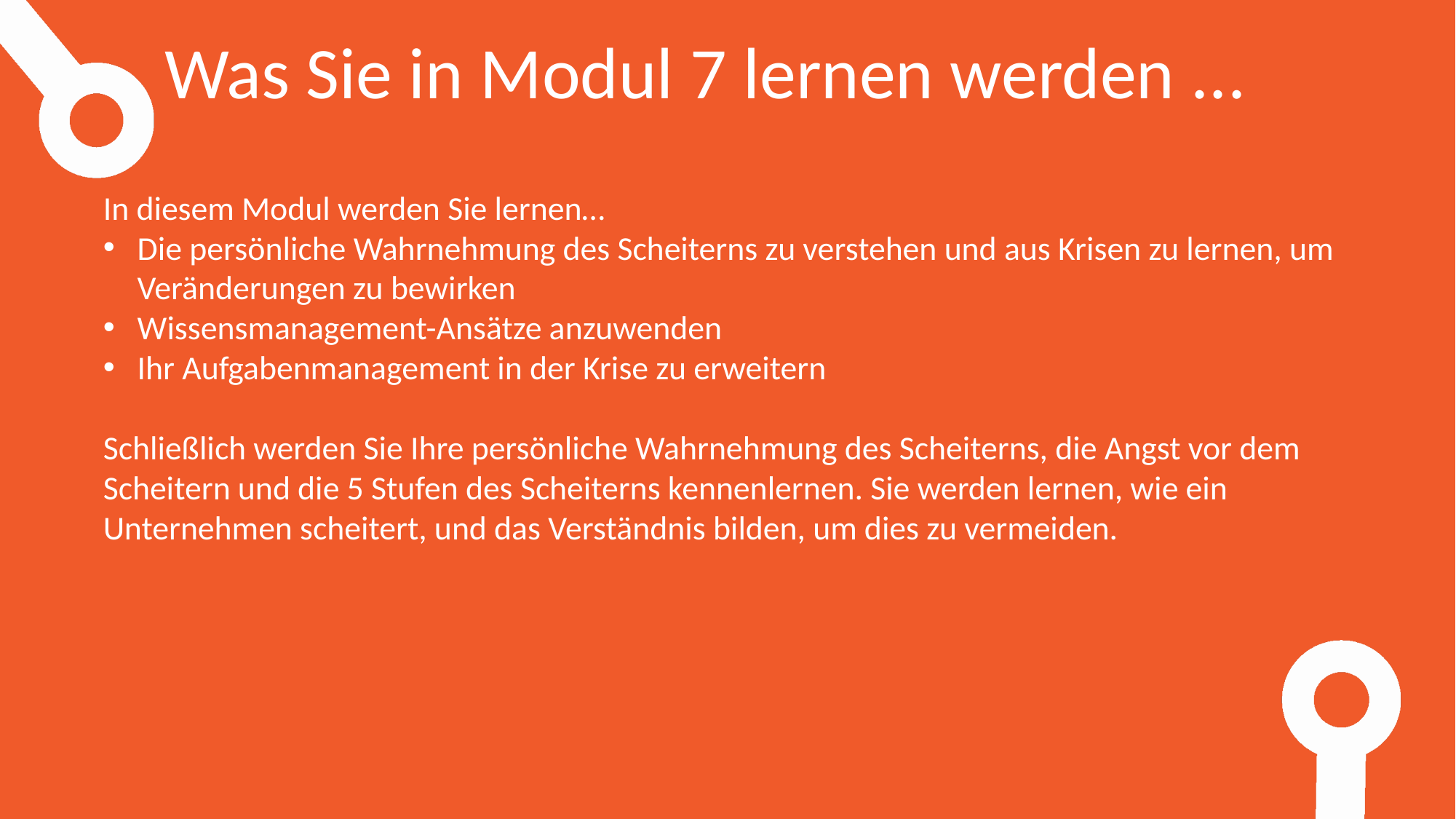

Was Sie in Modul 7 lernen werden ...

In diesem Modul werden Sie lernen…
Die persönliche Wahrnehmung des Scheiterns zu verstehen und aus Krisen zu lernen, um Veränderungen zu bewirken
Wissensmanagement-Ansätze anzuwenden
Ihr Aufgabenmanagement in der Krise zu erweitern

Schließlich werden Sie Ihre persönliche Wahrnehmung des Scheiterns, die Angst vor dem
Scheitern und die 5 Stufen des Scheiterns kennenlernen. Sie werden lernen, wie ein
Unternehmen scheitert, und das Verständnis bilden, um dies zu vermeiden.